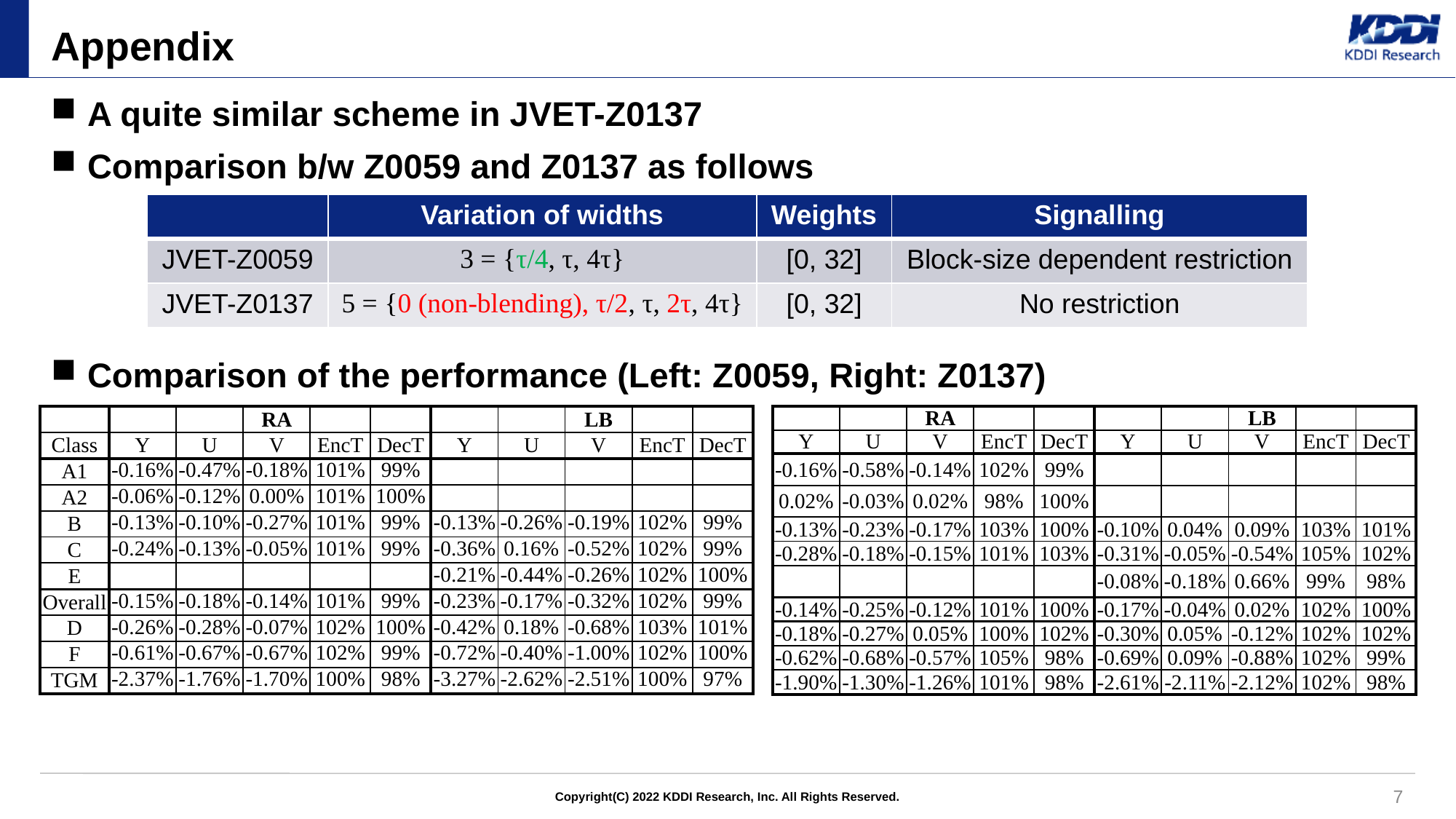

# Appendix
A quite similar scheme in JVET-Z0137
Comparison b/w Z0059 and Z0137 as follows

Comparison of the performance (Left: Z0059, Right: Z0137)
|  | Variation of widths | Weights | Signalling |
| --- | --- | --- | --- |
| JVET-Z0059 | 3 = {τ/4, τ, 4τ} | [0, 32] | Block-size dependent restriction |
| JVET-Z0137 | 5 = {0 (non-blending), τ/2, τ, 2τ, 4τ} | [0, 32] | No restriction |
|  |  |  | RA |  |  |  |  | LB |  |  |
| --- | --- | --- | --- | --- | --- | --- | --- | --- | --- | --- |
| Class | Y | U | V | EncT | DecT | Y | U | V | EncT | DecT |
| A1 | -0.16% | -0.47% | -0.18% | 101% | 99% |  |  |  |  |  |
| A2 | -0.06% | -0.12% | 0.00% | 101% | 100% |  |  |  |  |  |
| B | -0.13% | -0.10% | -0.27% | 101% | 99% | -0.13% | -0.26% | -0.19% | 102% | 99% |
| C | -0.24% | -0.13% | -0.05% | 101% | 99% | -0.36% | 0.16% | -0.52% | 102% | 99% |
| E |  |  |  |  |  | -0.21% | -0.44% | -0.26% | 102% | 100% |
| Overall | -0.15% | -0.18% | -0.14% | 101% | 99% | -0.23% | -0.17% | -0.32% | 102% | 99% |
| D | -0.26% | -0.28% | -0.07% | 102% | 100% | -0.42% | 0.18% | -0.68% | 103% | 101% |
| F | -0.61% | -0.67% | -0.67% | 102% | 99% | -0.72% | -0.40% | -1.00% | 102% | 100% |
| TGM | -2.37% | -1.76% | -1.70% | 100% | 98% | -3.27% | -2.62% | -2.51% | 100% | 97% |
|  |  | RA |  |  |  |  | LB |  |  |
| --- | --- | --- | --- | --- | --- | --- | --- | --- | --- |
| Y | U | V | EncT | DecT | Y | U | V | EncT | DecT |
| -0.16% | -0.58% | -0.14% | 102% | 99% |  |  |  |  |  |
| 0.02% | -0.03% | 0.02% | 98% | 100% |  |  |  |  |  |
| -0.13% | -0.23% | -0.17% | 103% | 100% | -0.10% | 0.04% | 0.09% | 103% | 101% |
| -0.28% | -0.18% | -0.15% | 101% | 103% | -0.31% | -0.05% | -0.54% | 105% | 102% |
|  |  |  |  |  | -0.08% | -0.18% | 0.66% | 99% | 98% |
| -0.14% | -0.25% | -0.12% | 101% | 100% | -0.17% | -0.04% | 0.02% | 102% | 100% |
| -0.18% | -0.27% | 0.05% | 100% | 102% | -0.30% | 0.05% | -0.12% | 102% | 102% |
| -0.62% | -0.68% | -0.57% | 105% | 98% | -0.69% | 0.09% | -0.88% | 102% | 99% |
| -1.90% | -1.30% | -1.26% | 101% | 98% | -2.61% | -2.11% | -2.12% | 102% | 98% |
7